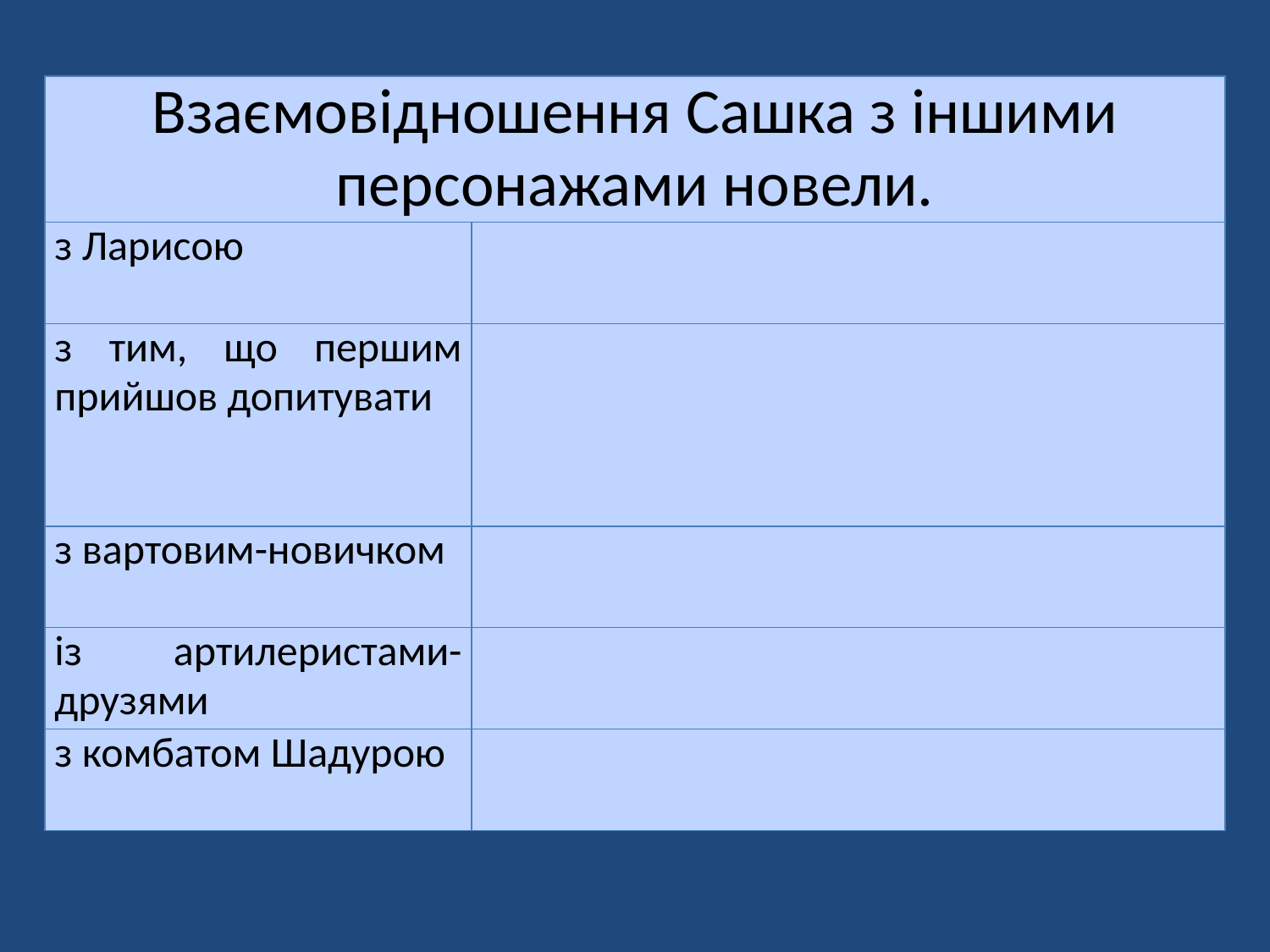

| Взаємовідношення Сашка з іншими персонажами новели. |  |
| --- | --- |
| з Ларисою |  |
| з тим, що першим прийшов допитувати |  |
| з вартовим-новичком |  |
| із артилеристами-друзями |  |
| з комбатом Шадурою |  |